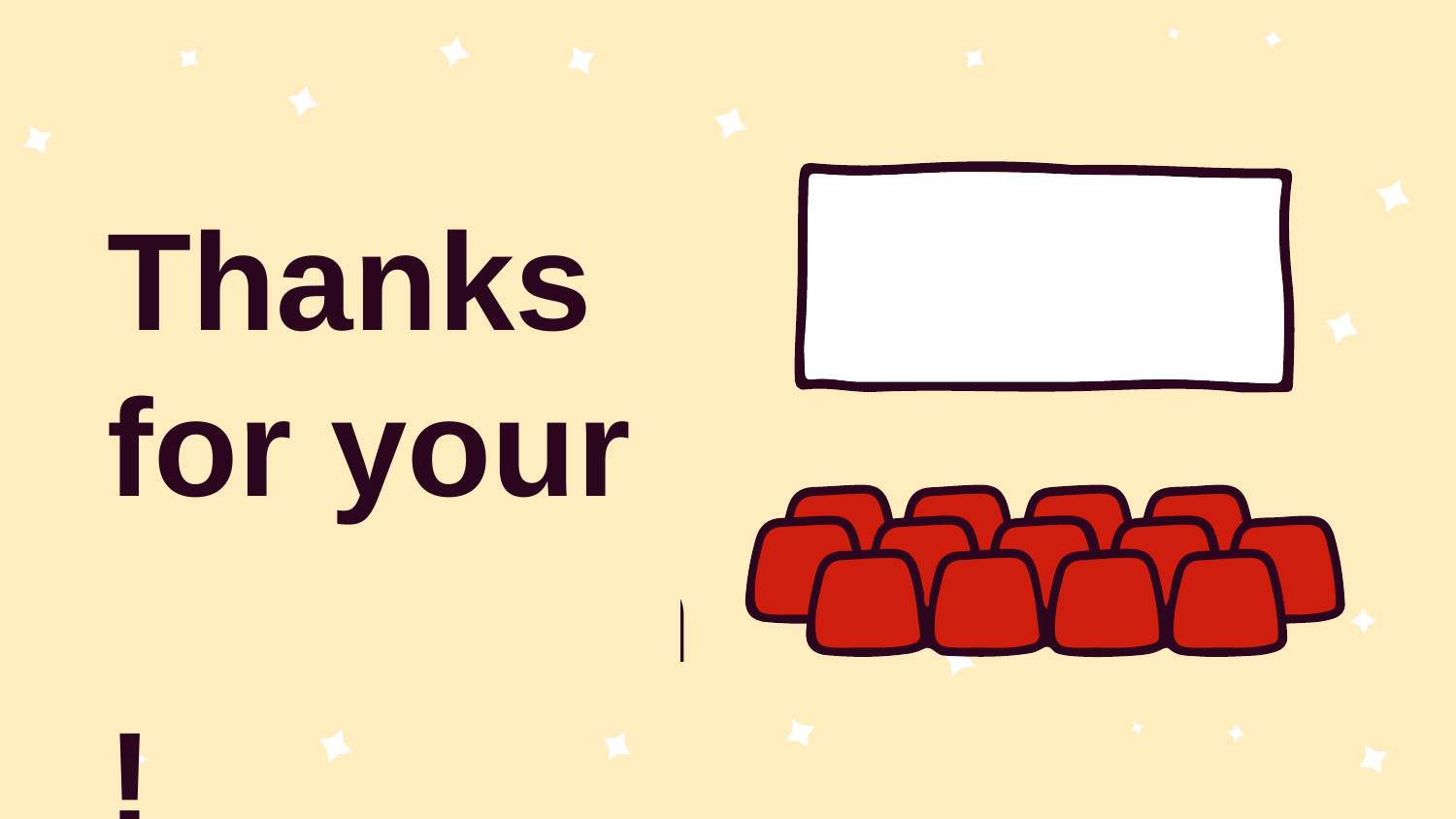

# Thanks for your attention!

Please keep this slide for attribution